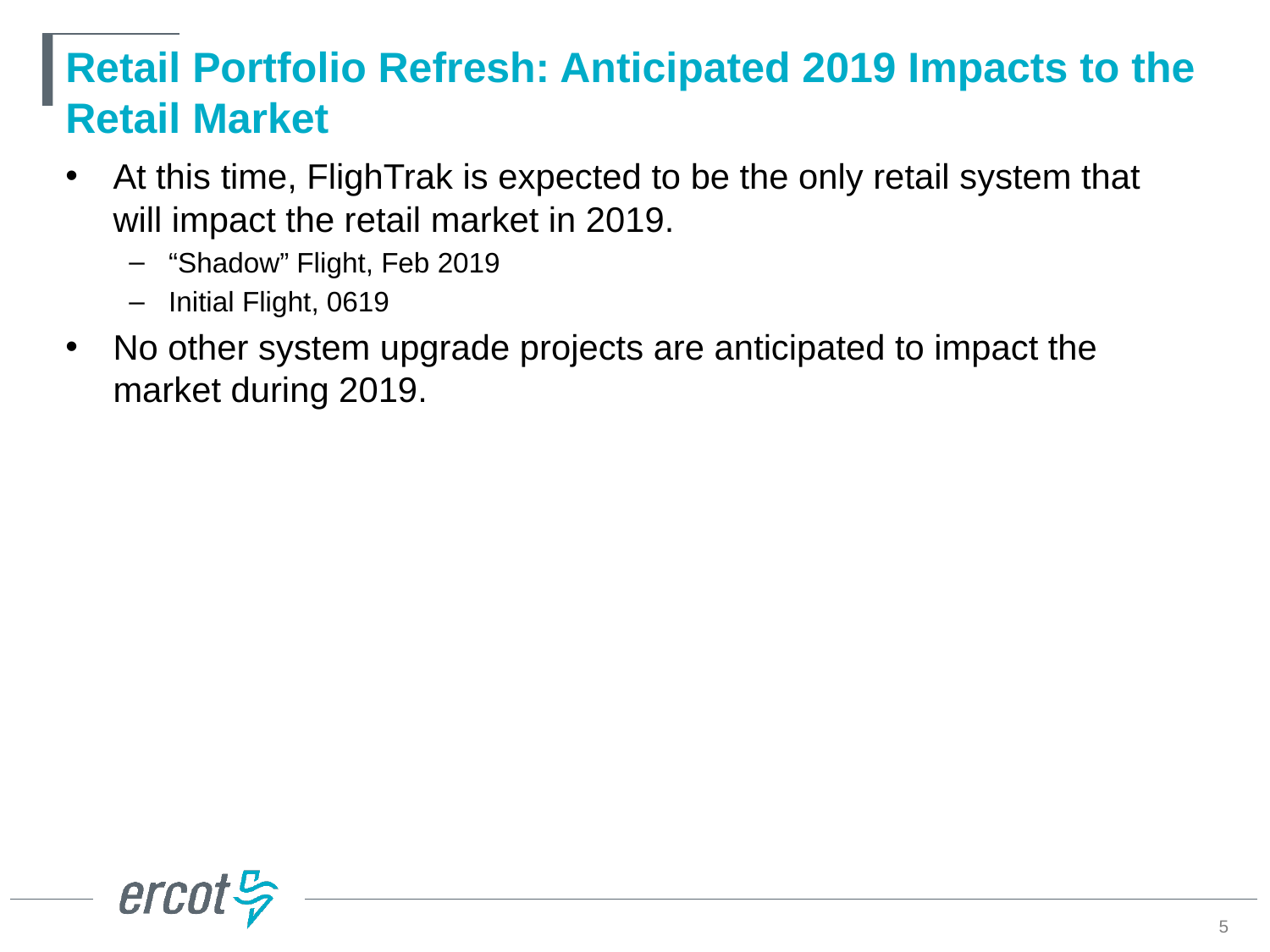

# Retail Portfolio Refresh: Anticipated 2019 Impacts to the Retail Market
At this time, FlighTrak is expected to be the only retail system that will impact the retail market in 2019.
“Shadow” Flight, Feb 2019
Initial Flight, 0619
No other system upgrade projects are anticipated to impact the market during 2019.